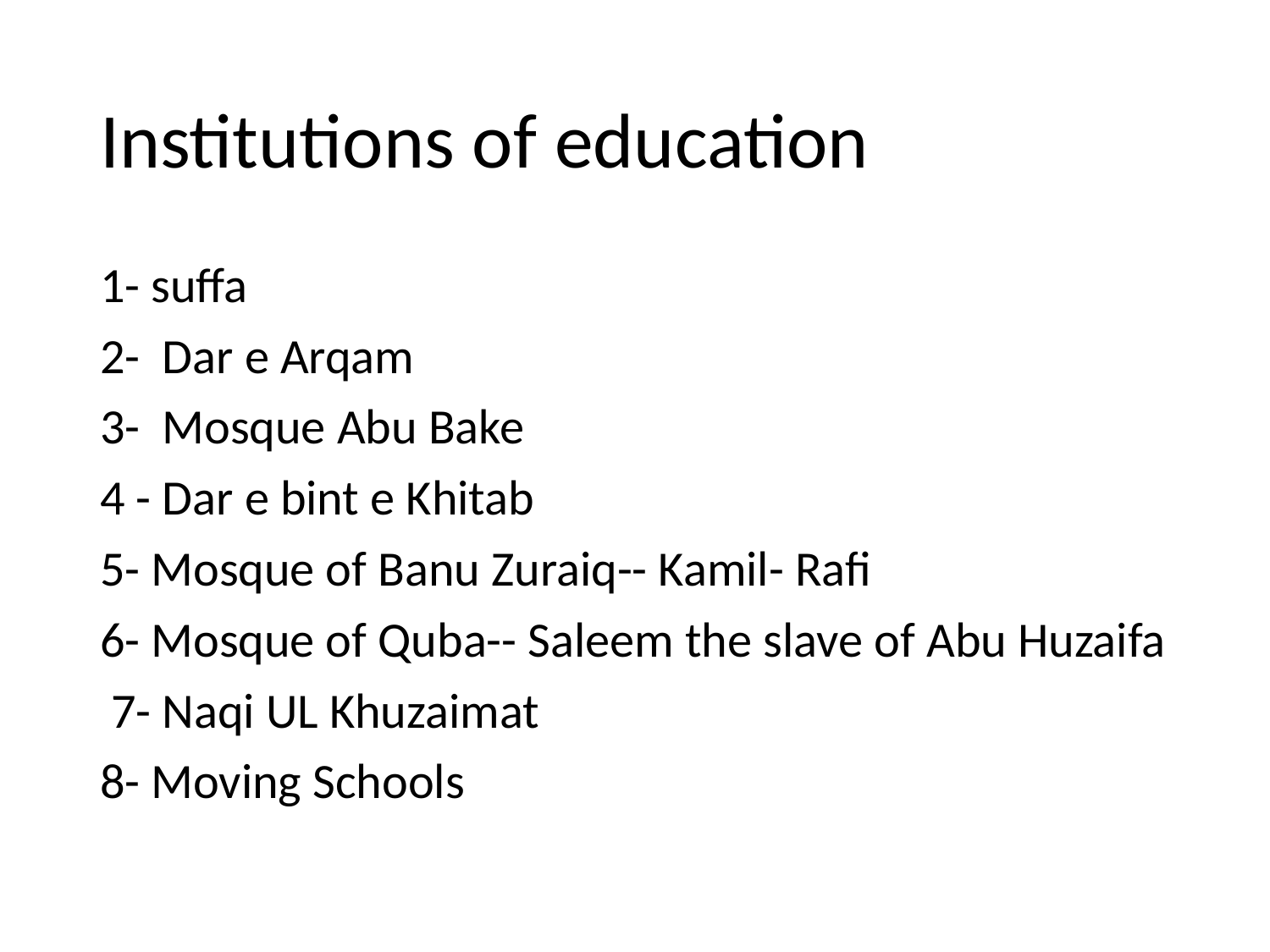

# Institutions of education
1- suffa
2-  Dar e Arqam
3-  Mosque Abu Bake
4 - Dar e bint e Khitab
5- Mosque of Banu Zuraiq-- Kamil- Rafi
6- Mosque of Quba-- Saleem the slave of Abu Huzaifa
 7- Naqi UL Khuzaimat
8- Moving Schools